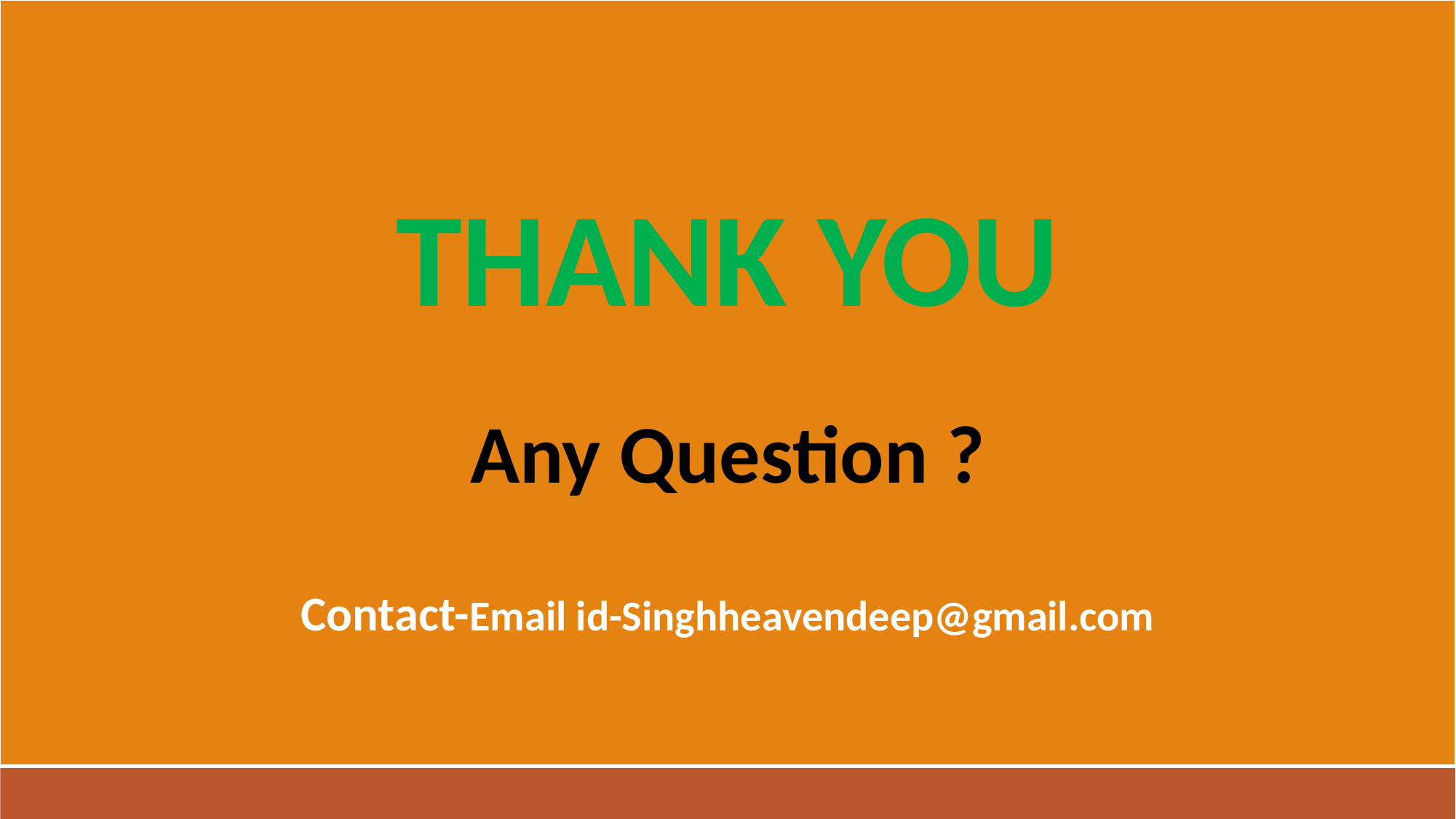

| THANK YOU Any Question ? Contact-Email id-Singhheavendeep@gmail.com |
| --- |